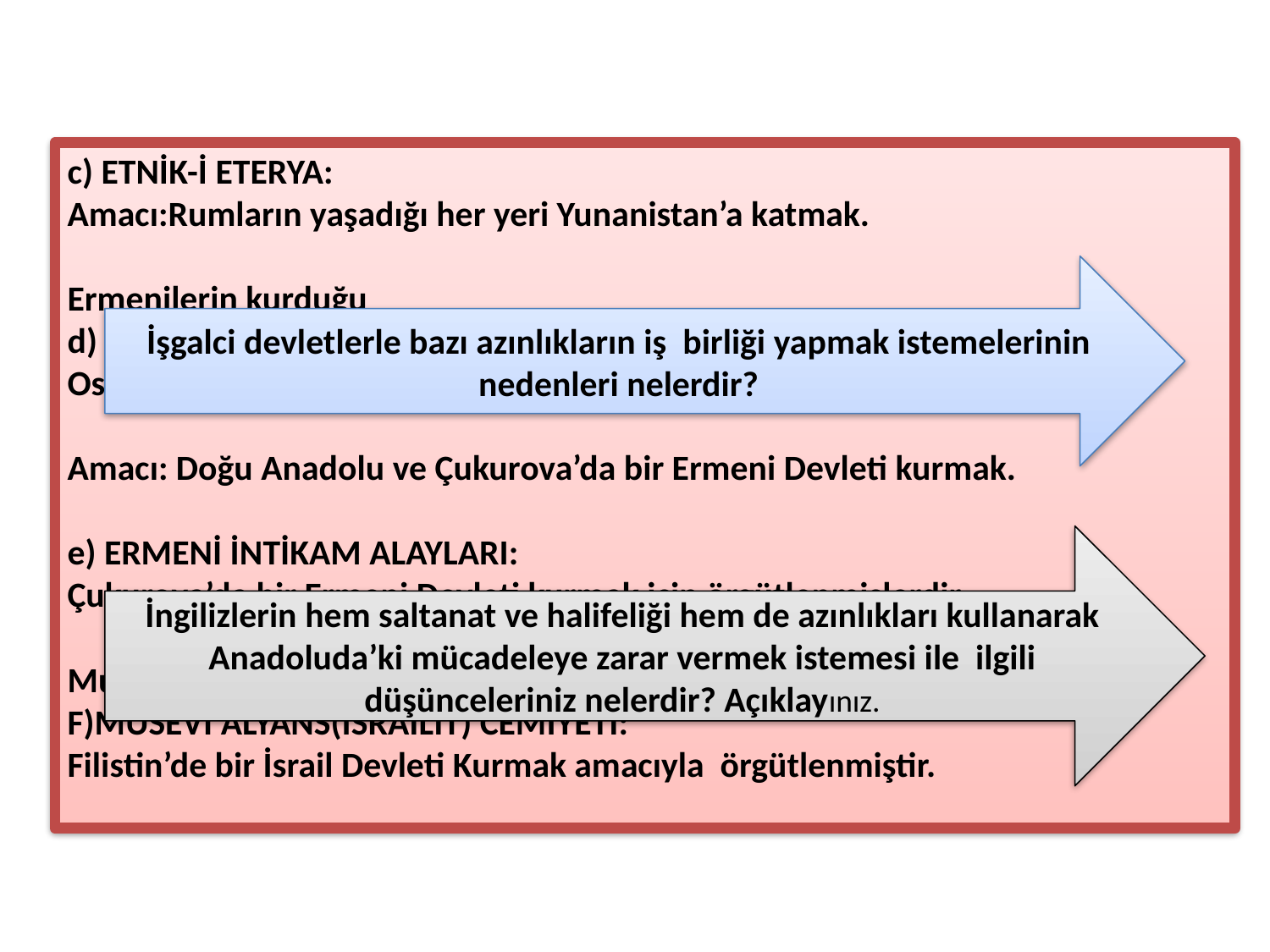

c) ETNİK-İ ETERYA:
Amacı:Rumların yaşadığı her yeri Yunanistan’a katmak.

Ermenilerin kurduğu
d)  HINÇAK(ÇAN SESİ) VE TAŞNAK:
Osmanlı Devleti’nde yaşayan Ermenilerce kurulmuştur.

Amacı: Doğu Anadolu ve Çukurova’da bir Ermeni Devleti kurmak.

e) ERMENİ İNTİKAM ALAYLARI:
Çukurova’da bir Ermeni Devleti kurmak için örgütlenmişlerdir.

Musevilerin kurduğu
F)MUSEVİ ALYANS(İSRAİLİT) CEMİYETİ:
Filistin’de bir İsrail Devleti Kurmak amacıyla  örgütlenmiştir.

İşgalci devletlerle bazı azınlıkların iş  birliği yapmak istemelerinin nedenleri nelerdir?
İngilizlerin hem saltanat ve halifeliği hem de azınlıkları kullanarak Anadoluda’ki mücadeleye zarar vermek istemesi ile  ilgili düşünceleriniz nelerdir? Açıklayınız.